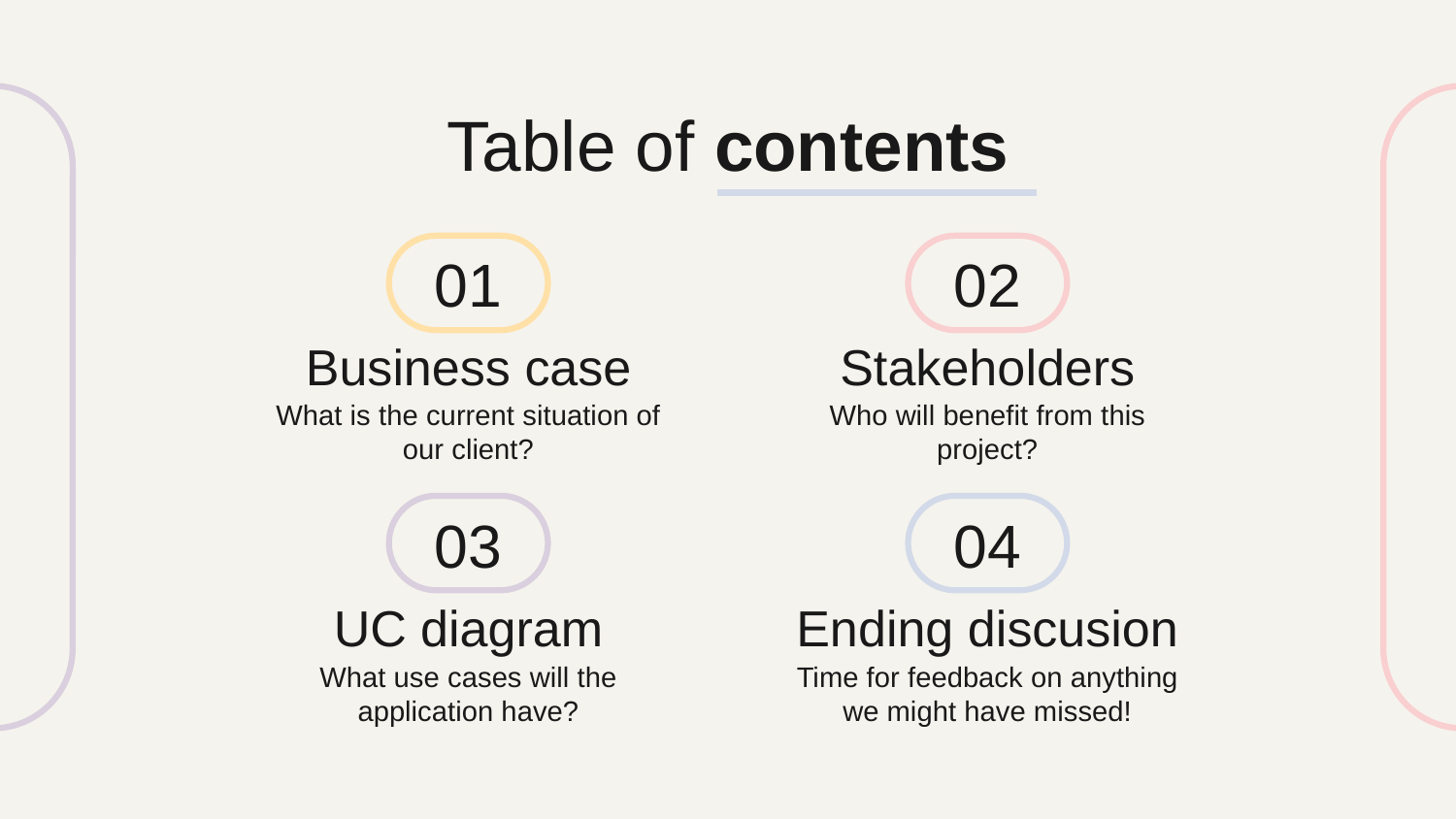

Table of contents
01
02

# Business case
Stakeholders
What is the current situation of our client?
Who will benefit from this project?
03
04

UC diagram
Ending discusion
What use cases will the application have?
Time for feedback on anything we might have missed!